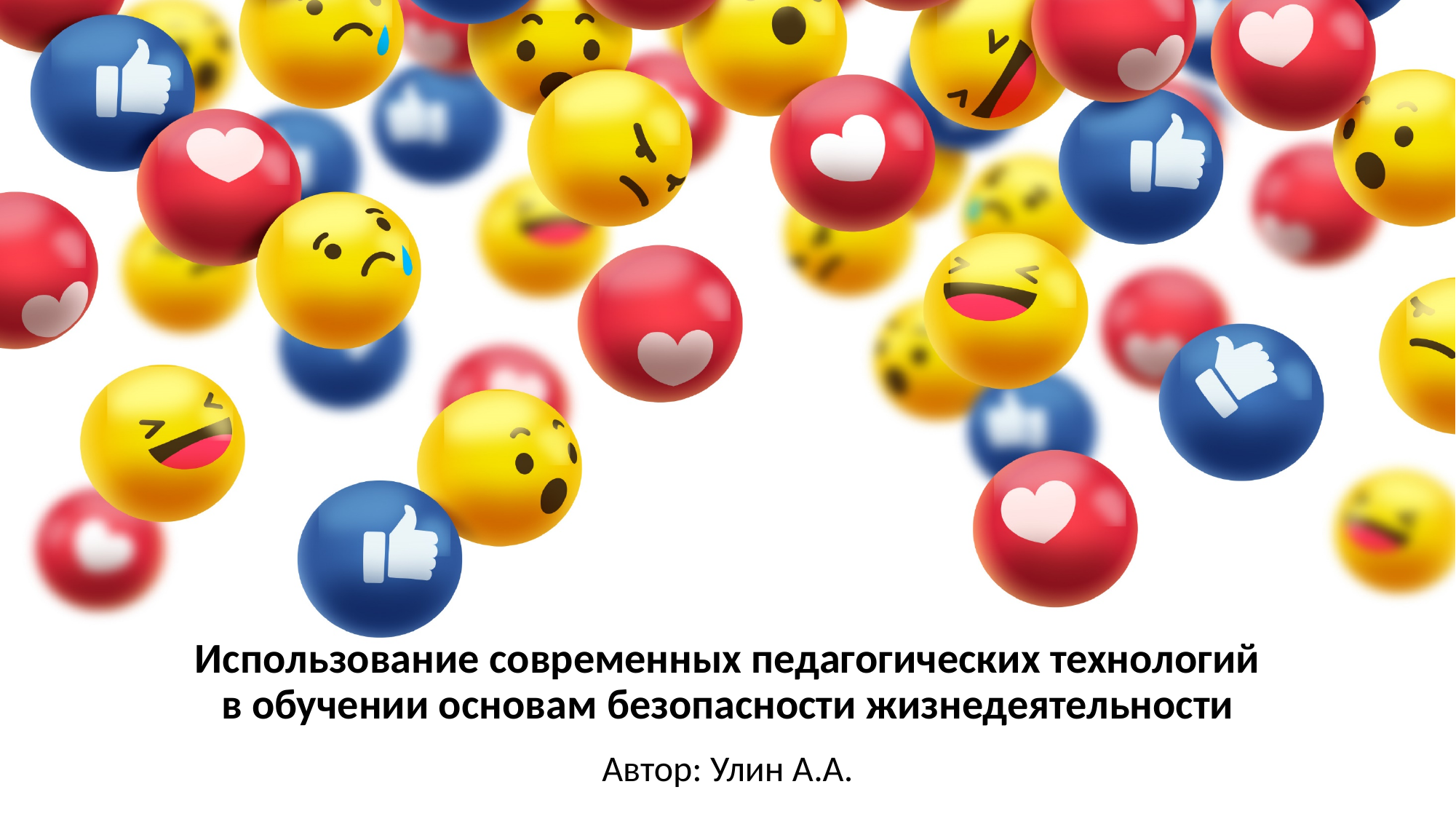

# Использование современных педагогических технологий в обучении основам безопасности жизнедеятельности
Автор: Улин А.А.